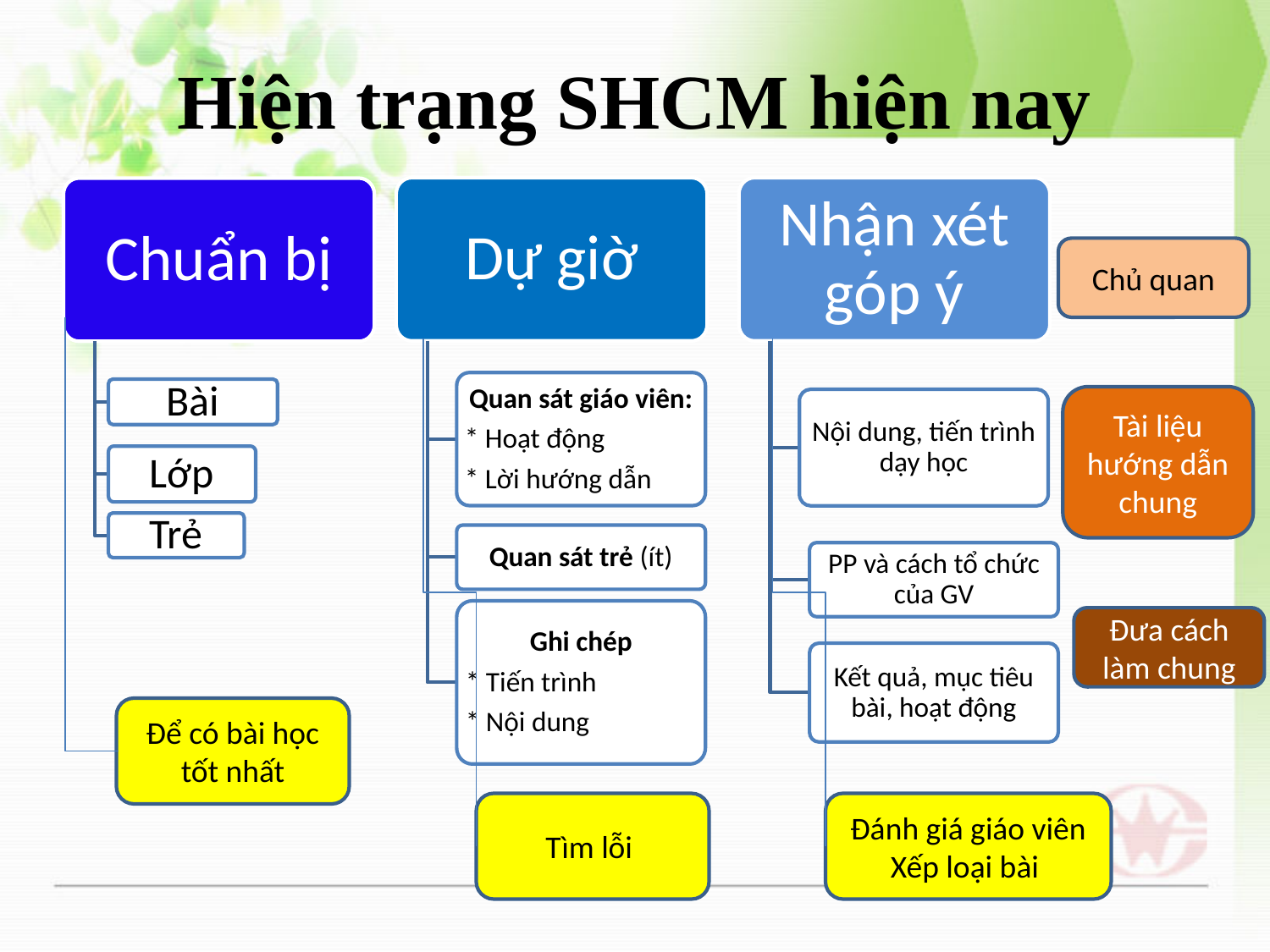

# Hiện trạng SHCM hiện nay
Dự giờ
Nhận xét góp ý
Chuẩn bị

Quan sát giáo viên:
* Hoạt động
* Lời hướng dẫn
Bài
Nội dung, tiến trình dạy học
Lớp
Trẻ
Quan sát trẻ (ít)
PP và cách tổ chức của GV
Ghi chép
* Tiến trình
* Nội dung
Kết quả, mục tiêu bài, hoạt động
Chủ quan
Tài liệu hướng dẫn chung
Đưa cách làm chung
Để có bài học tốt nhất
Tìm lỗi
Đánh giá giáo viên
Xếp loại bài